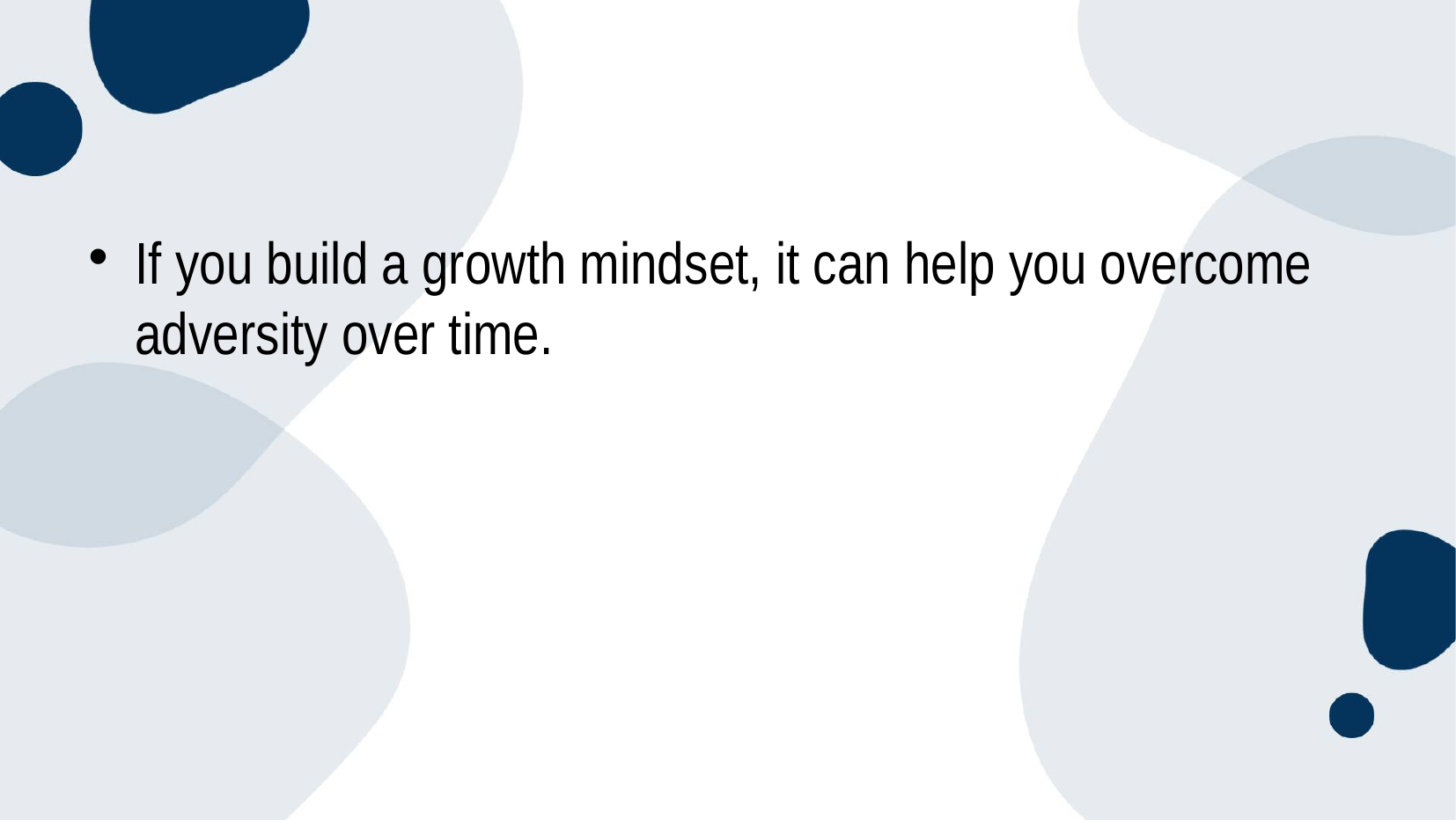

#
If you build a growth mindset, it can help you overcome adversity over time.